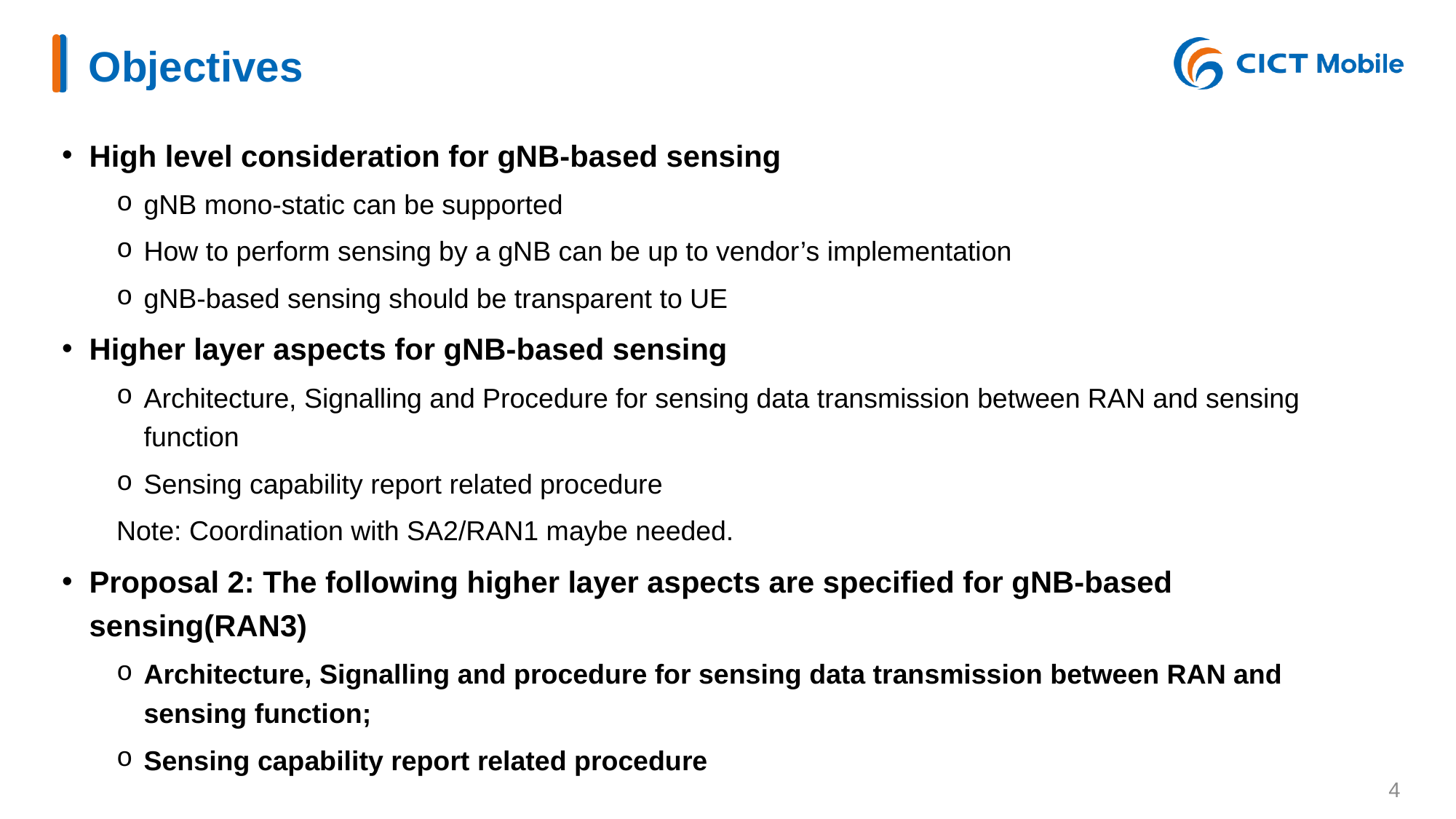

# Objectives
High level consideration for gNB-based sensing
gNB mono-static can be supported
How to perform sensing by a gNB can be up to vendor’s implementation
gNB-based sensing should be transparent to UE
Higher layer aspects for gNB-based sensing
Architecture, Signalling and Procedure for sensing data transmission between RAN and sensing function
Sensing capability report related procedure
Note: Coordination with SA2/RAN1 maybe needed.
Proposal 2: The following higher layer aspects are specified for gNB-based sensing(RAN3)
Architecture, Signalling and procedure for sensing data transmission between RAN and sensing function;
Sensing capability report related procedure

4